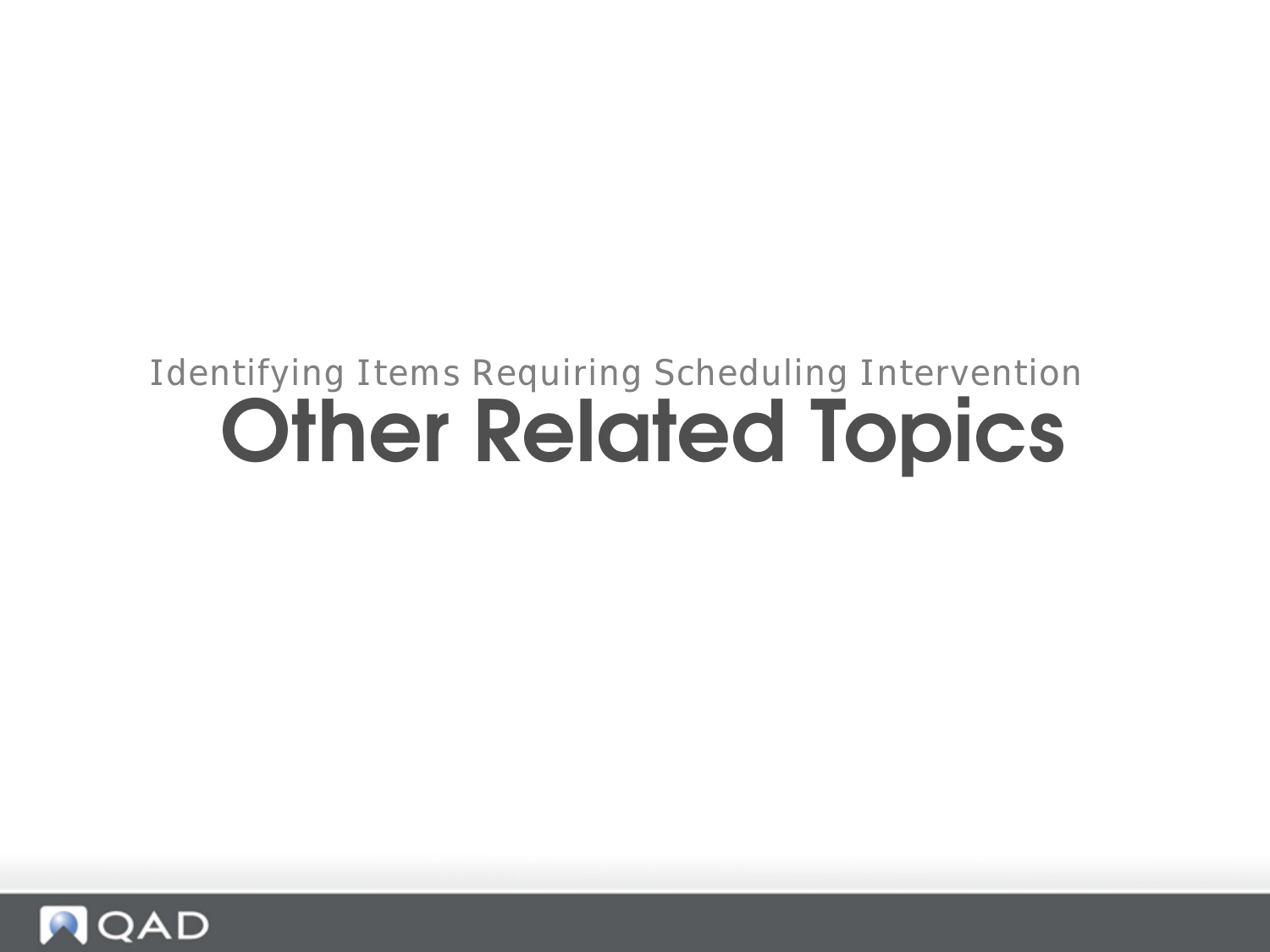

Identifying Items Requiring Scheduling Intervention
 Other Related Topics